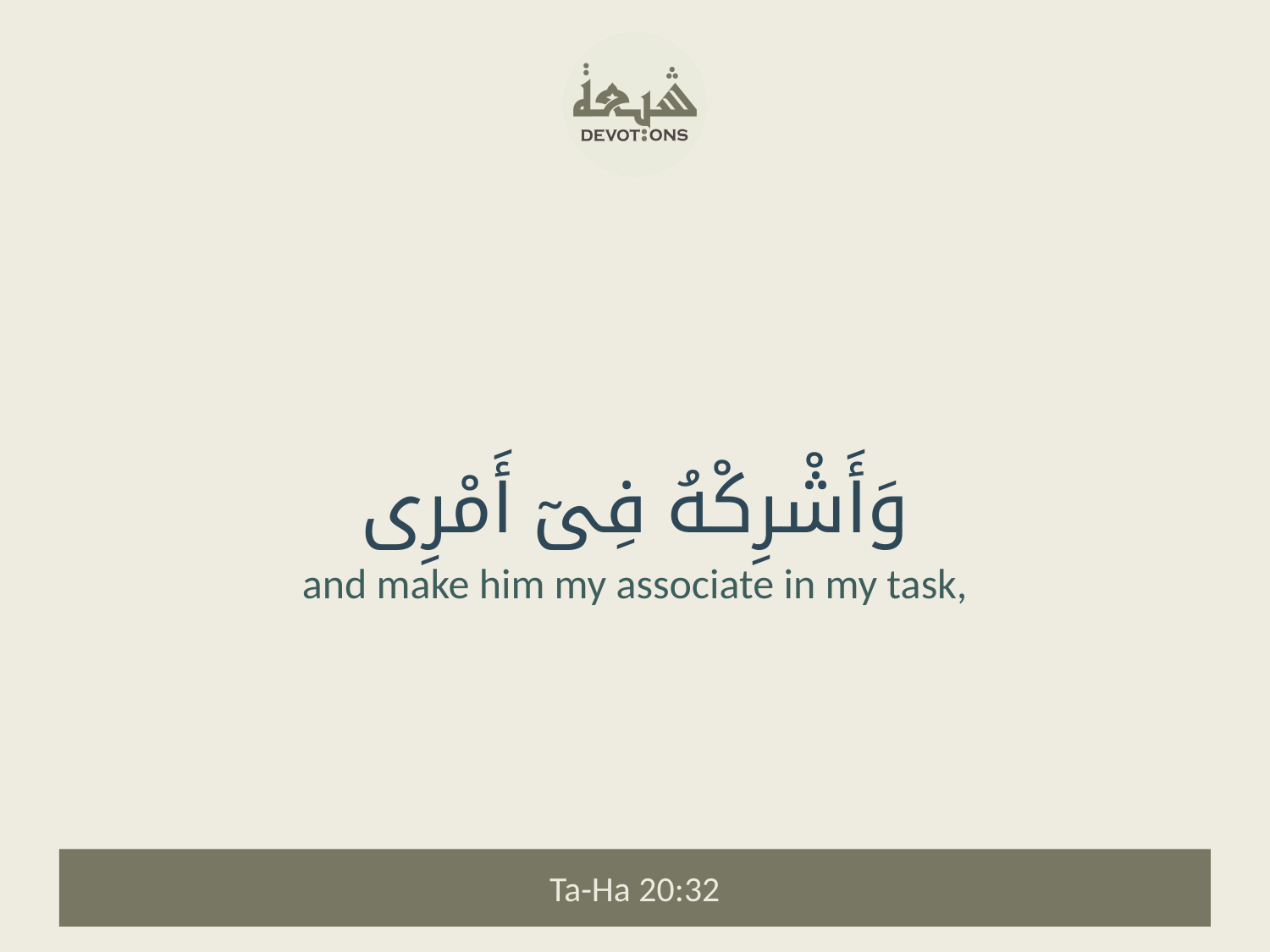

وَأَشْرِكْهُ فِىٓ أَمْرِى
and make him my associate in my task,
Ta-Ha 20:32